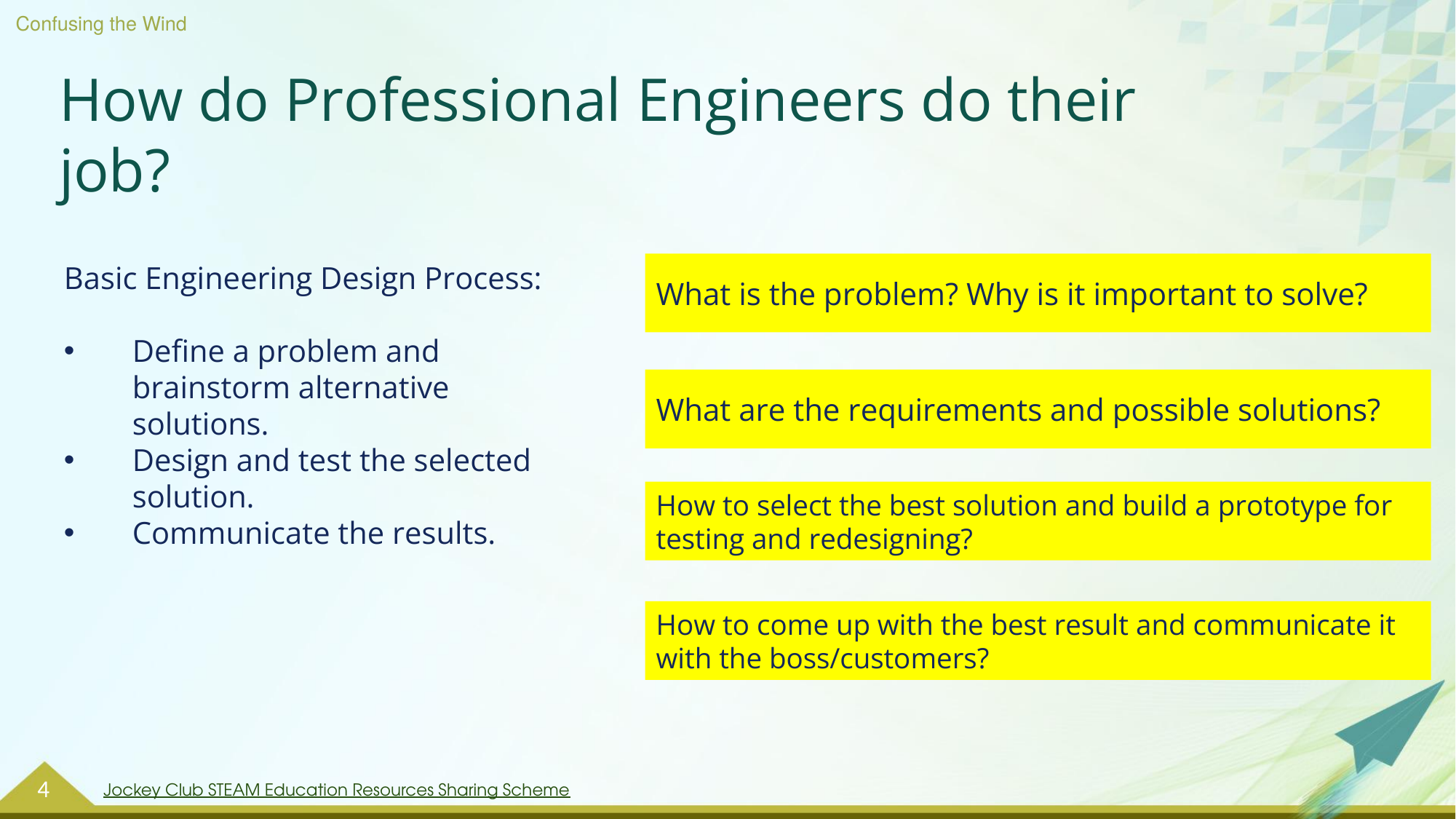

# How do Professional Engineers do their job?
Basic Engineering Design Process:

Define a problem and brainstorm alternative solutions.
Design and test the selected solution.
Communicate the results.
What is the problem? Why is it important to solve?
What are the requirements and possible solutions?
How to select the best solution and build a prototype for testing and redesigning?
How to come up with the best result and communicate it with the boss/customers?
4